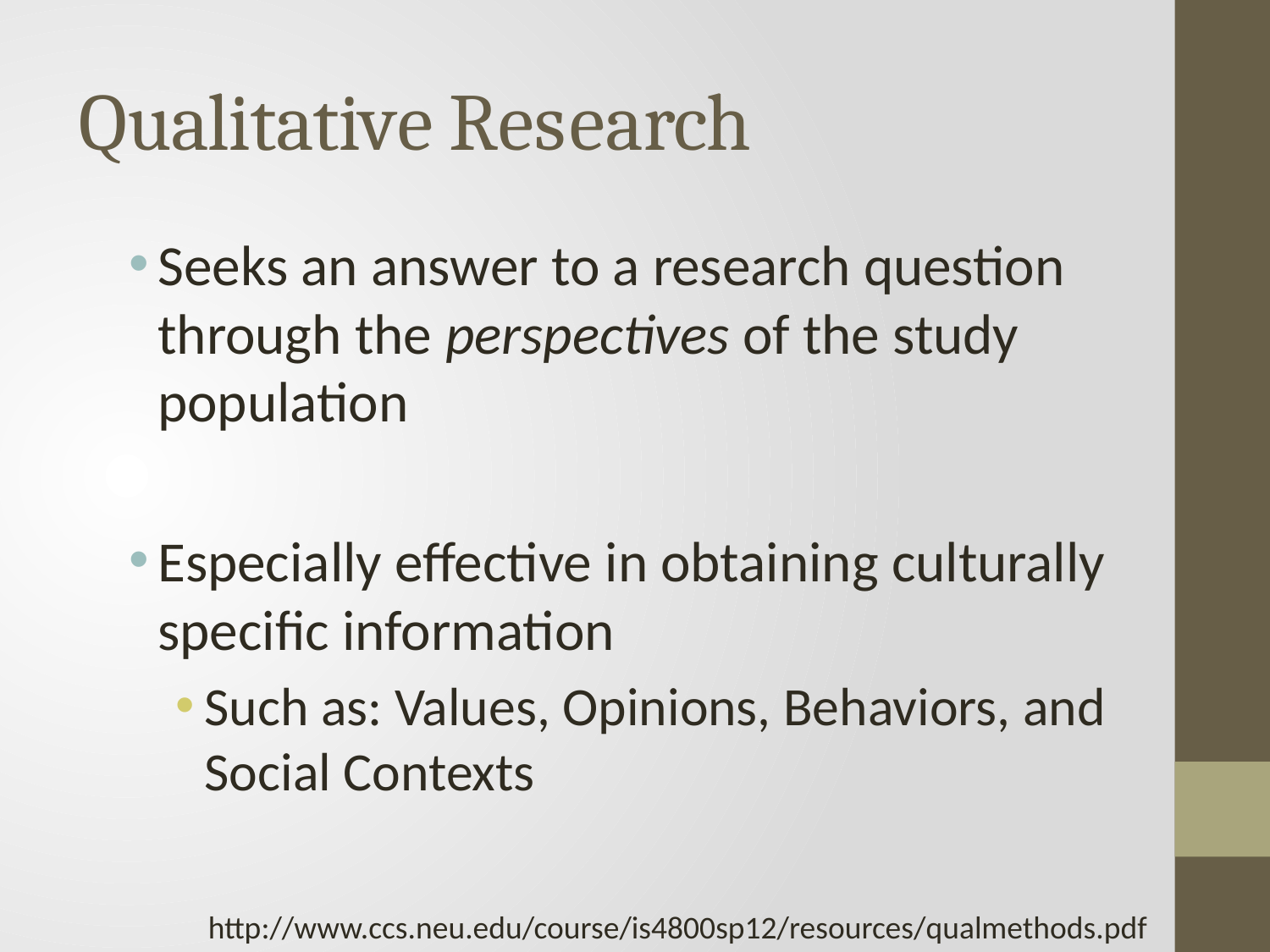

# Qualitative Research
Seeks an answer to a research question through the perspectives of the study population

Especially effective in obtaining culturally specific information
Such as: Values, Opinions, Behaviors, and Social Contexts

http://www.ccs.neu.edu/course/is4800sp12/resources/qualmethods.pdf